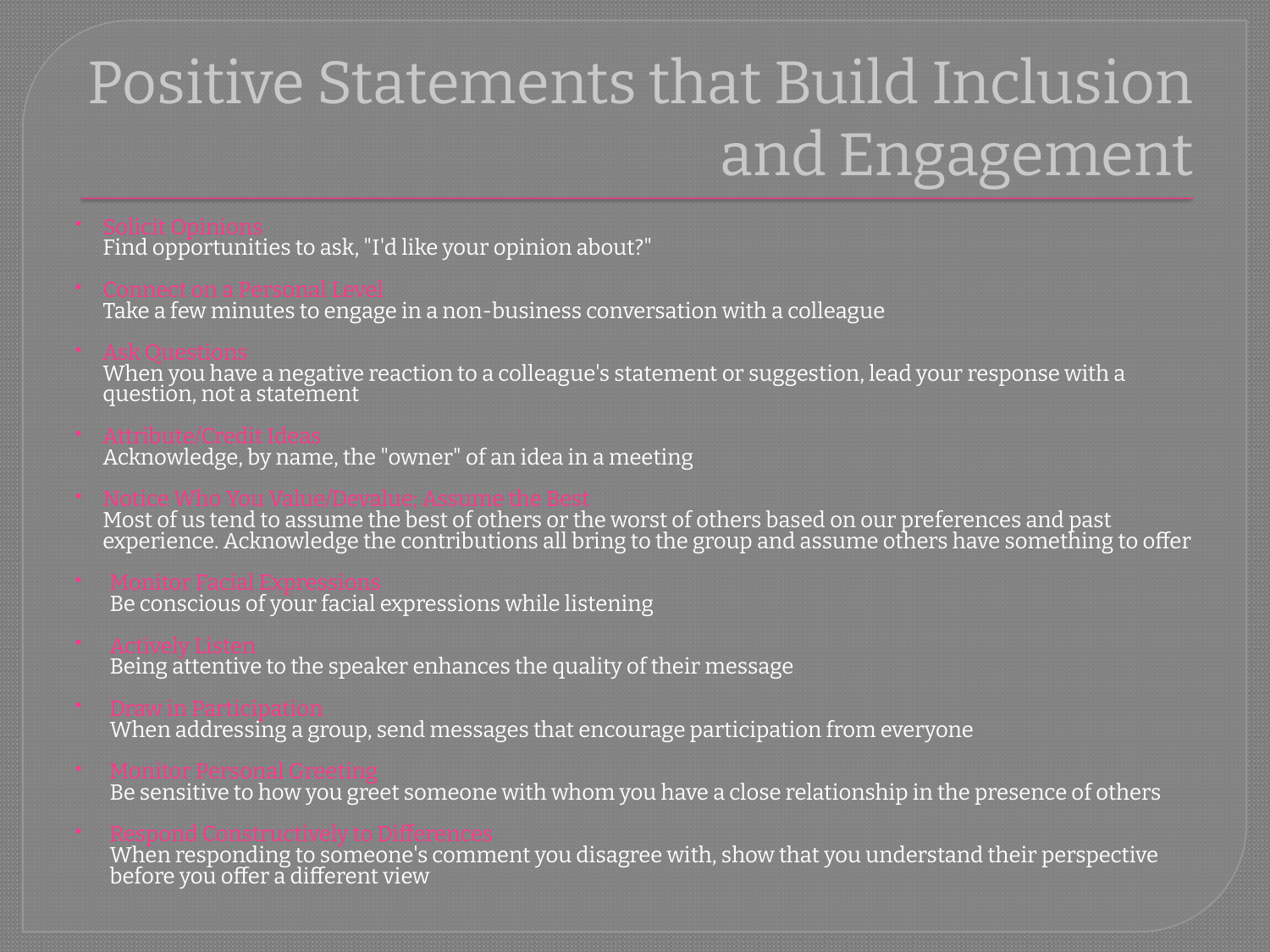

# Positive Statements that Build Inclusion and Engagement
Solicit Opinions
Find opportunities to ask, "I'd like your opinion about?"

Connect on a Personal Level
Take a few minutes to engage in a non-business conversation with a colleague

Ask Questions
When you have a negative reaction to a colleague's statement or suggestion, lead your response with a question, not a statement

Attribute/Credit Ideas
Acknowledge, by name, the "owner" of an idea in a meeting

Notice Who You Value/Devalue; Assume the Best
Most of us tend to assume the best of others or the worst of others based on our preferences and past experience. Acknowledge the contributions all bring to the group and assume others have something to offer

Monitor Facial Expressions
Be conscious of your facial expressions while listening

Actively Listen
Being attentive to the speaker enhances the quality of their message

Draw in Participation
When addressing a group, send messages that encourage participation from everyone

Monitor Personal Greeting
Be sensitive to how you greet someone with whom you have a close relationship in the presence of others

Respond Constructively to Differences
When responding to someone's comment you disagree with, show that you understand their perspective before you offer a different view